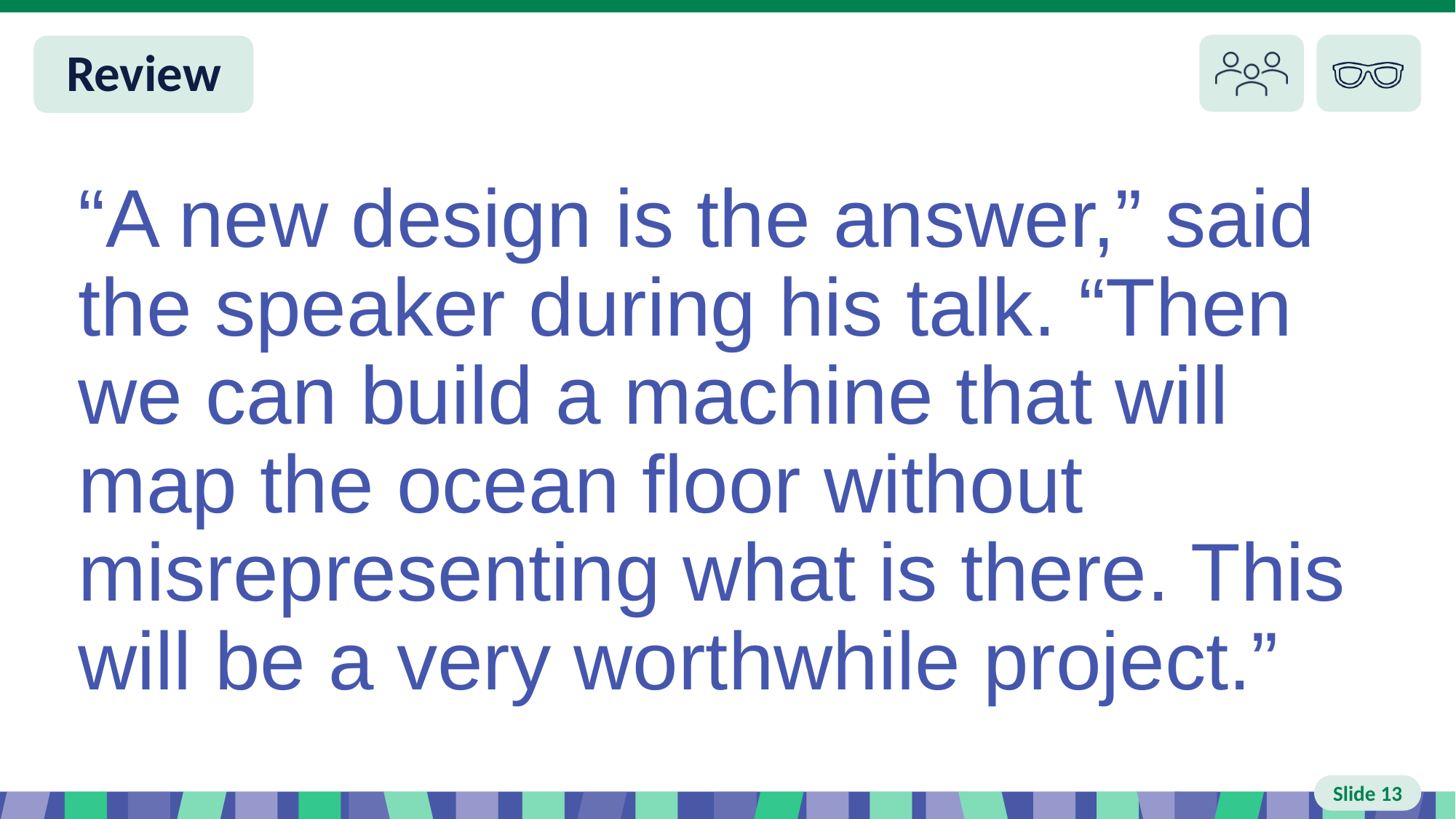

Slide 13 Review You do
“A new design is the answer,” said the speaker during his talk. “Then we can build a machine that will map the ocean floor without misrepresenting what is there. This will be a very worthwhile project.”